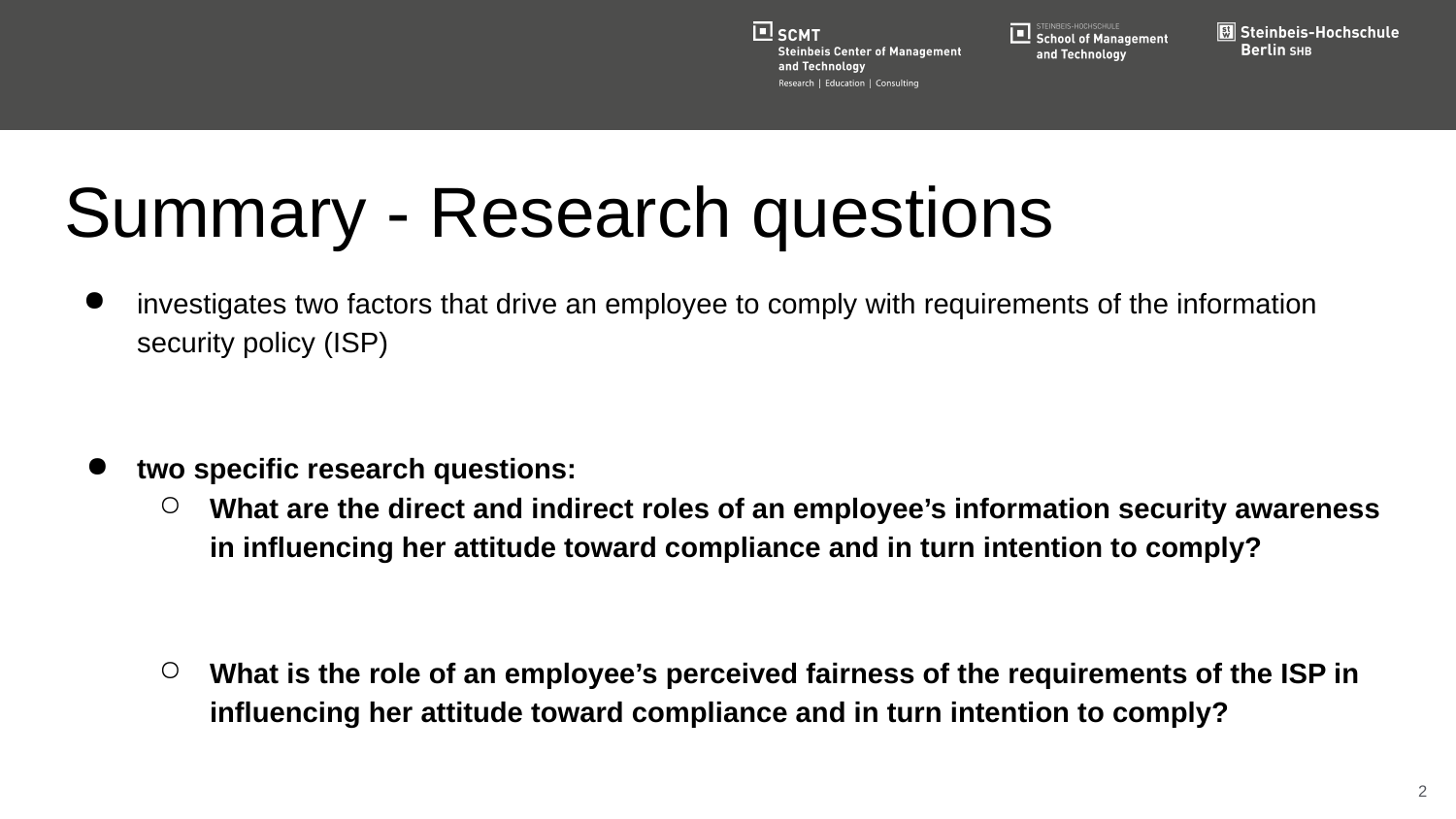

# Summary - Research questions
investigates two factors that drive an employee to comply with requirements of the information security policy (ISP)

two specific research questions:
What are the direct and indirect roles of an employee’s information security awareness in influencing her attitude toward compliance and in turn intention to comply?

What is the role of an employee’s perceived fairness of the requirements of the ISP in influencing her attitude toward compliance and in turn intention to comply?